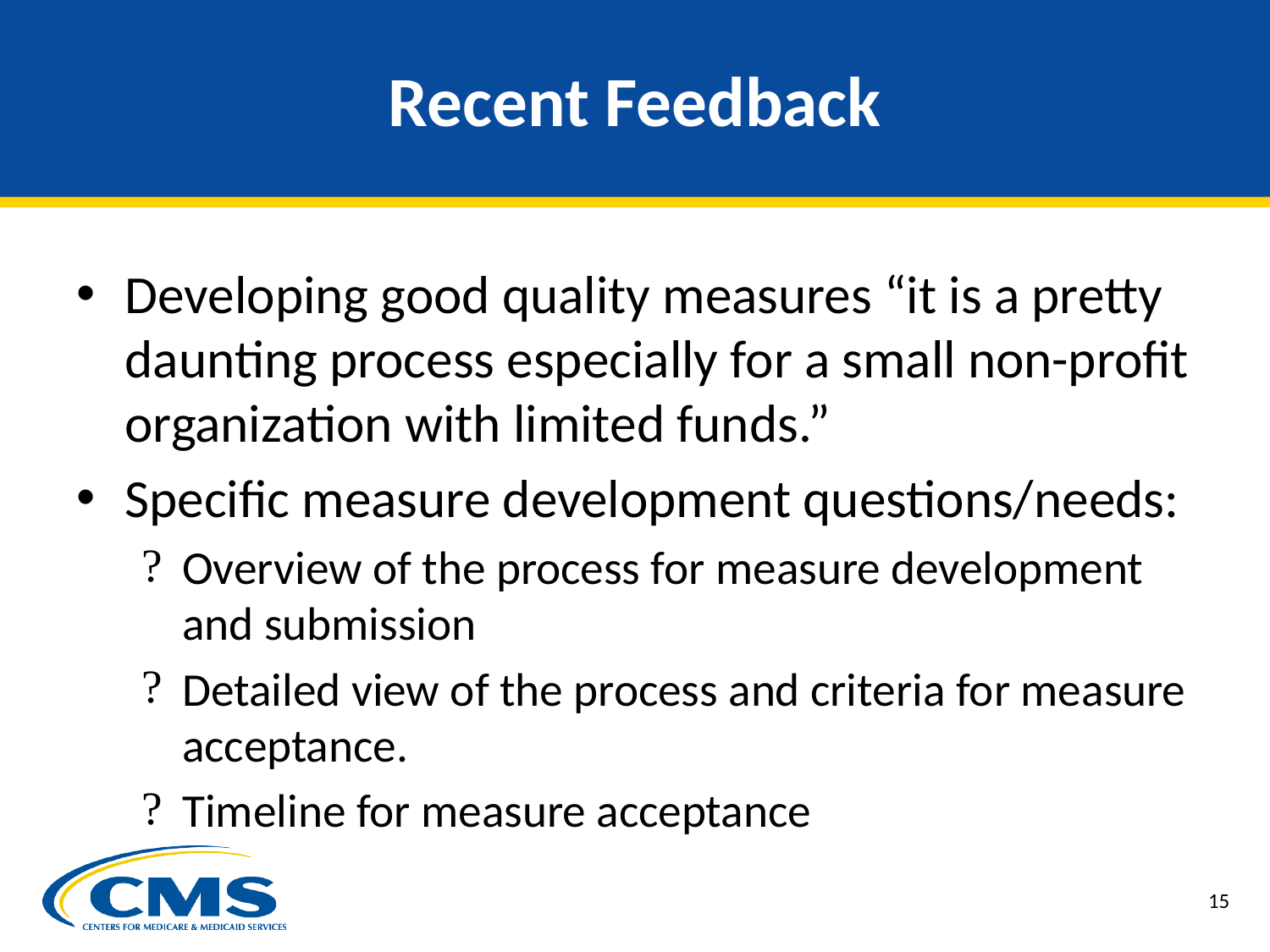

# Recent Feedback
Developing good quality measures “it is a pretty daunting process especially for a small non-profit organization with limited funds.”
Specific measure development questions/needs:
Overview of the process for measure development and submission
Detailed view of the process and criteria for measure acceptance.
Timeline for measure acceptance